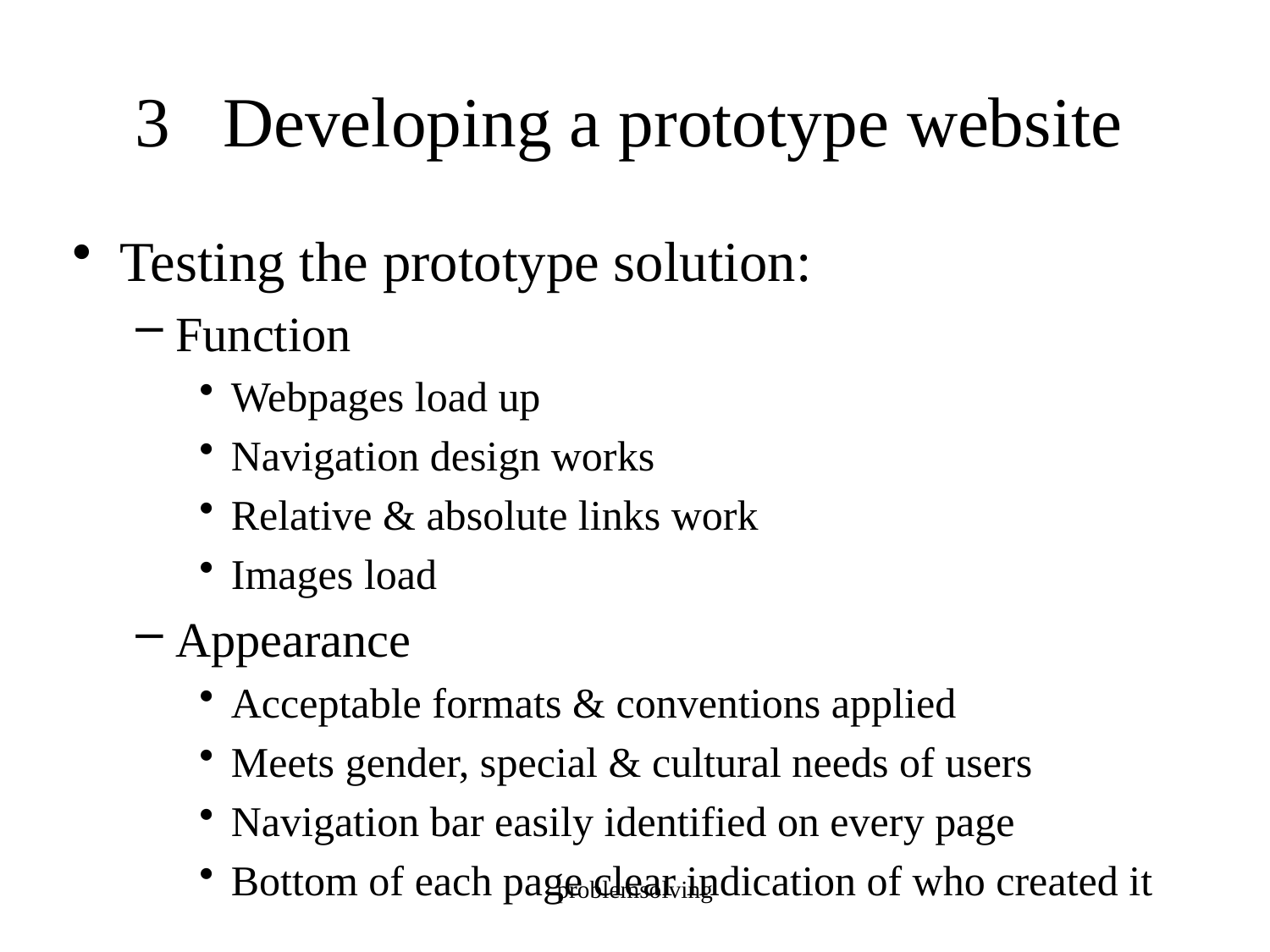

# 3   Developing a prototype website
Testing the prototype solution:
Function
Webpages load up
Navigation design works
Relative & absolute links work
Images load
Appearance
Acceptable formats & conventions applied
Meets gender, special & cultural needs of users
Navigation bar easily identified on every page
Bottom of each page clear indication of who created it
problemsolving